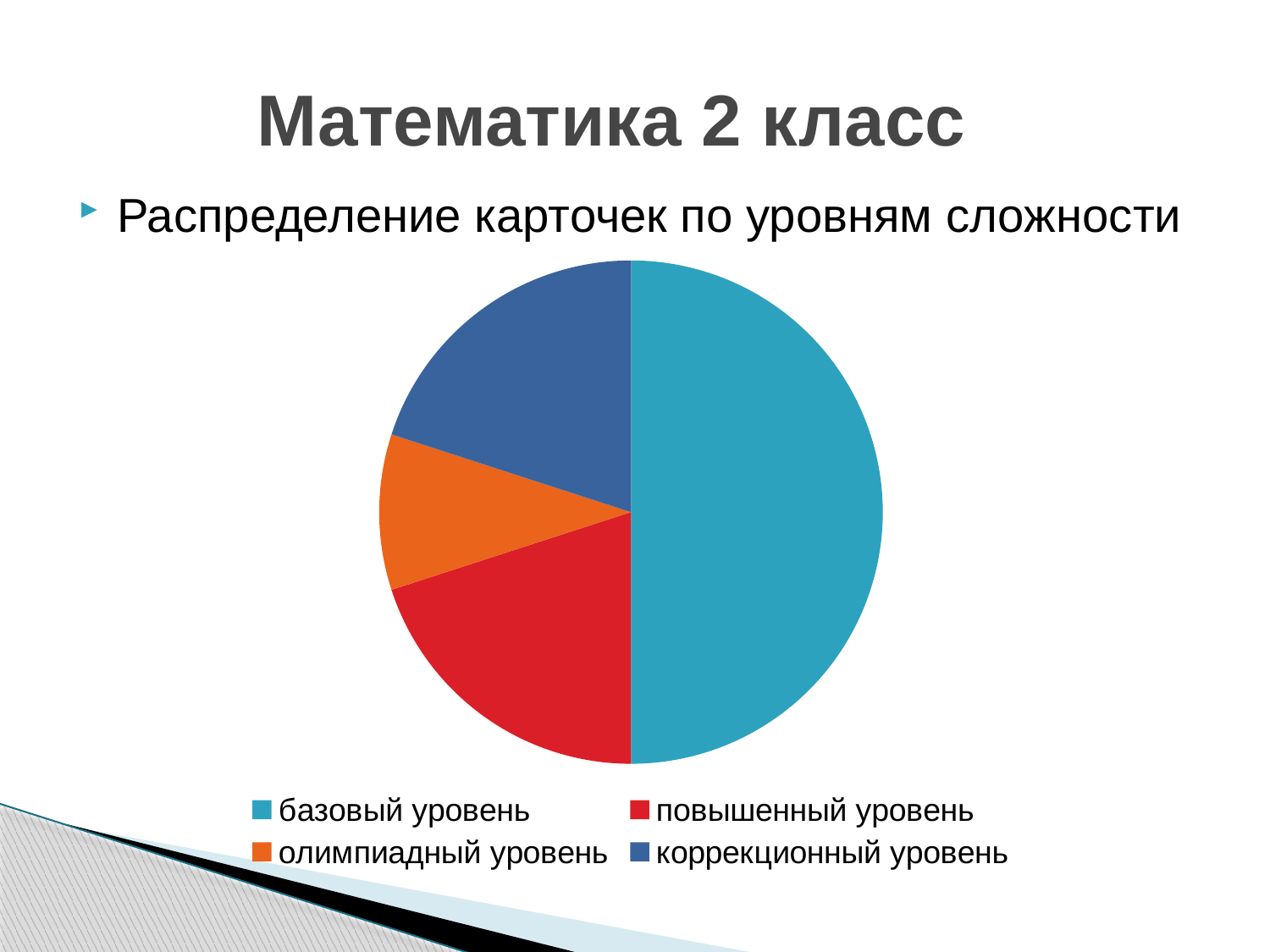

# Математика 2 класс
Распределение карточек по уровням сложности

### Chart

| Category | уровни сложности |
|---|---|
| базовый уровень | 5.0 |
| повышенный уровень | 2.0 |
| олимпиадный уровень | 1.0 |
| коррекционный уровень | 2.0 |